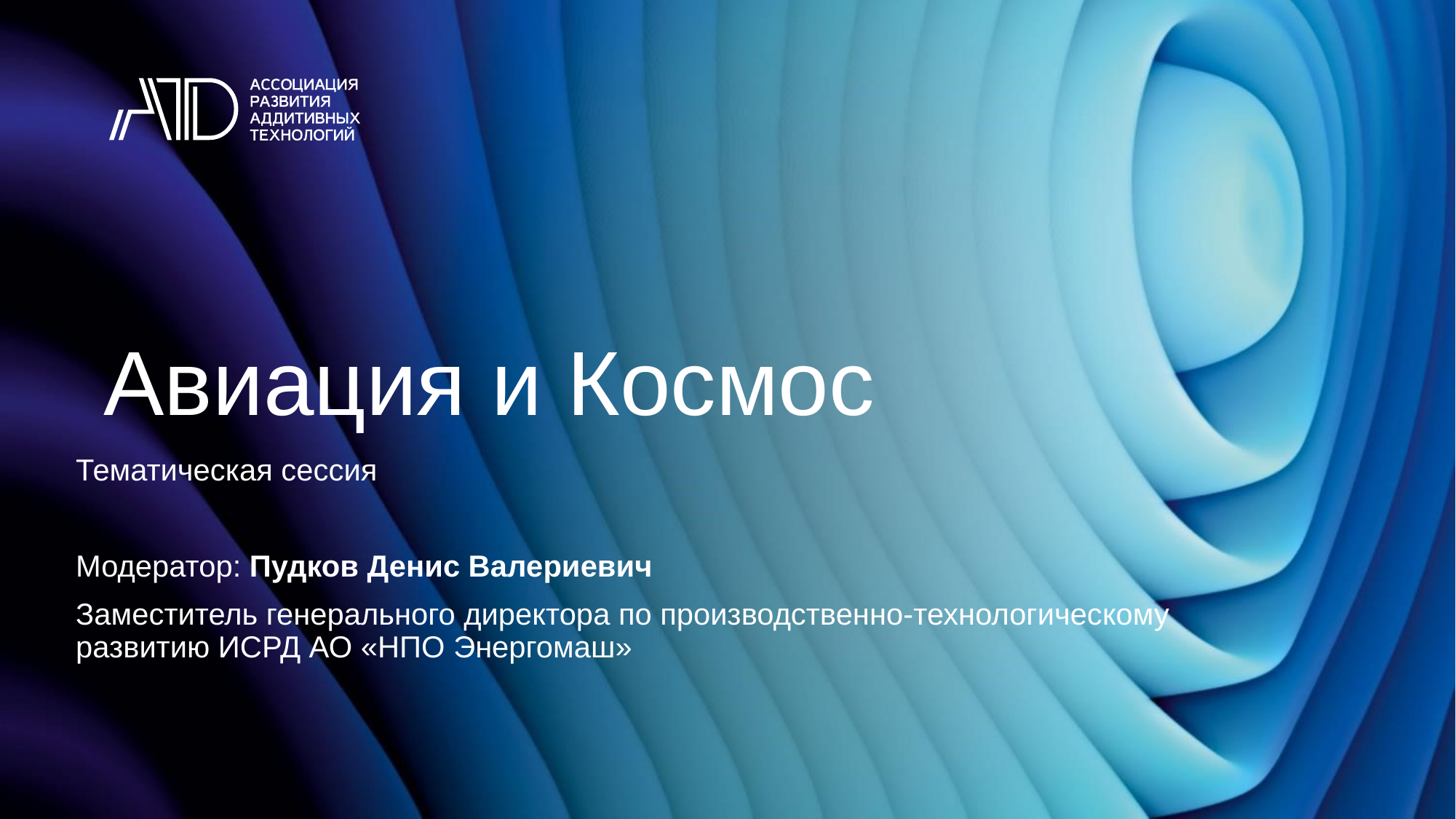

# Авиация и Космос
Тематическая сессия

Модератор: Пудков Денис Валериевич
Заместитель генерального директора по производственно-технологическому развитию ИСРД АО «НПО Энергомаш»